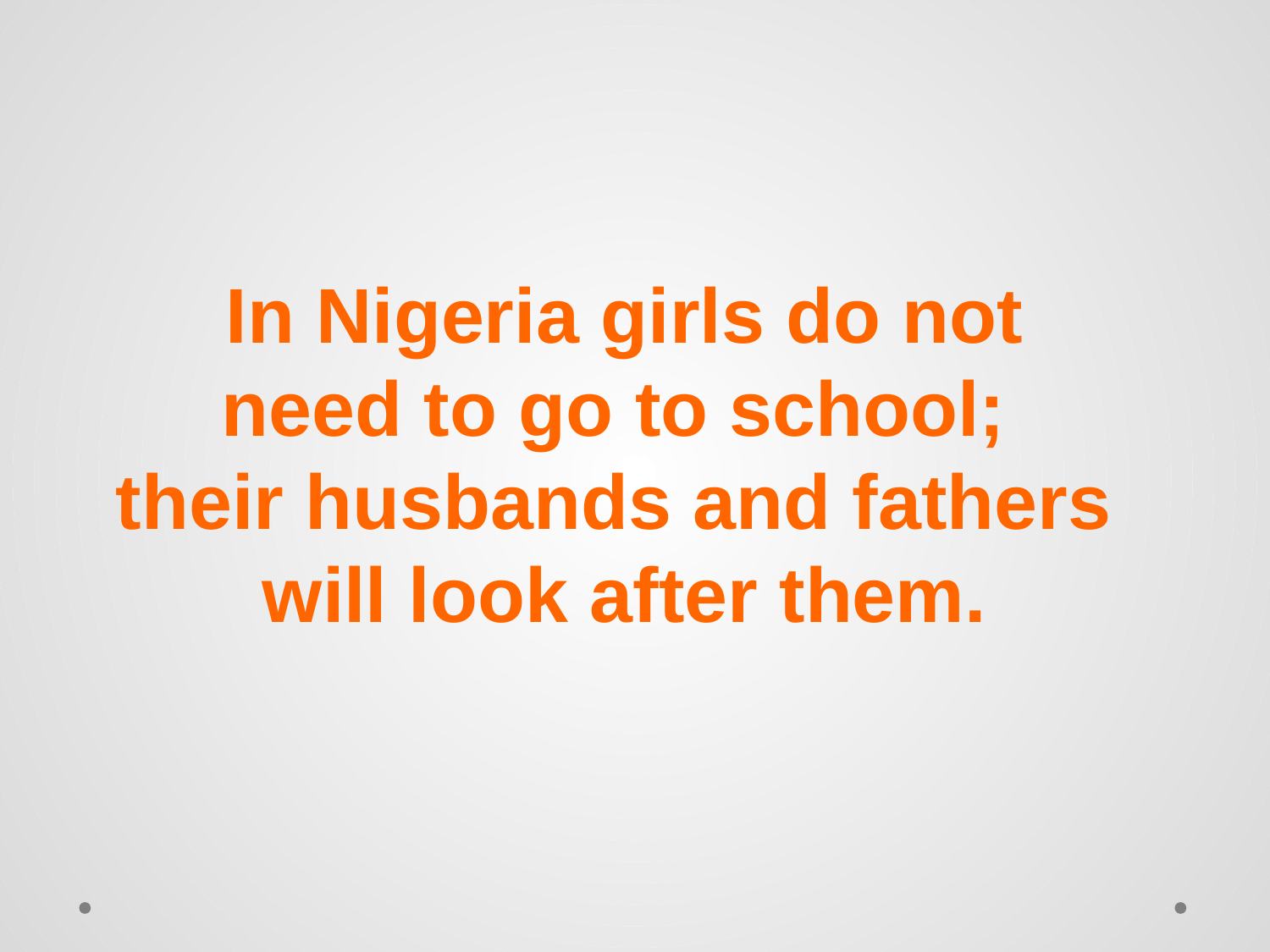

In Nigeria girls do not
need to go to school;
their husbands and fathers
will look after them.